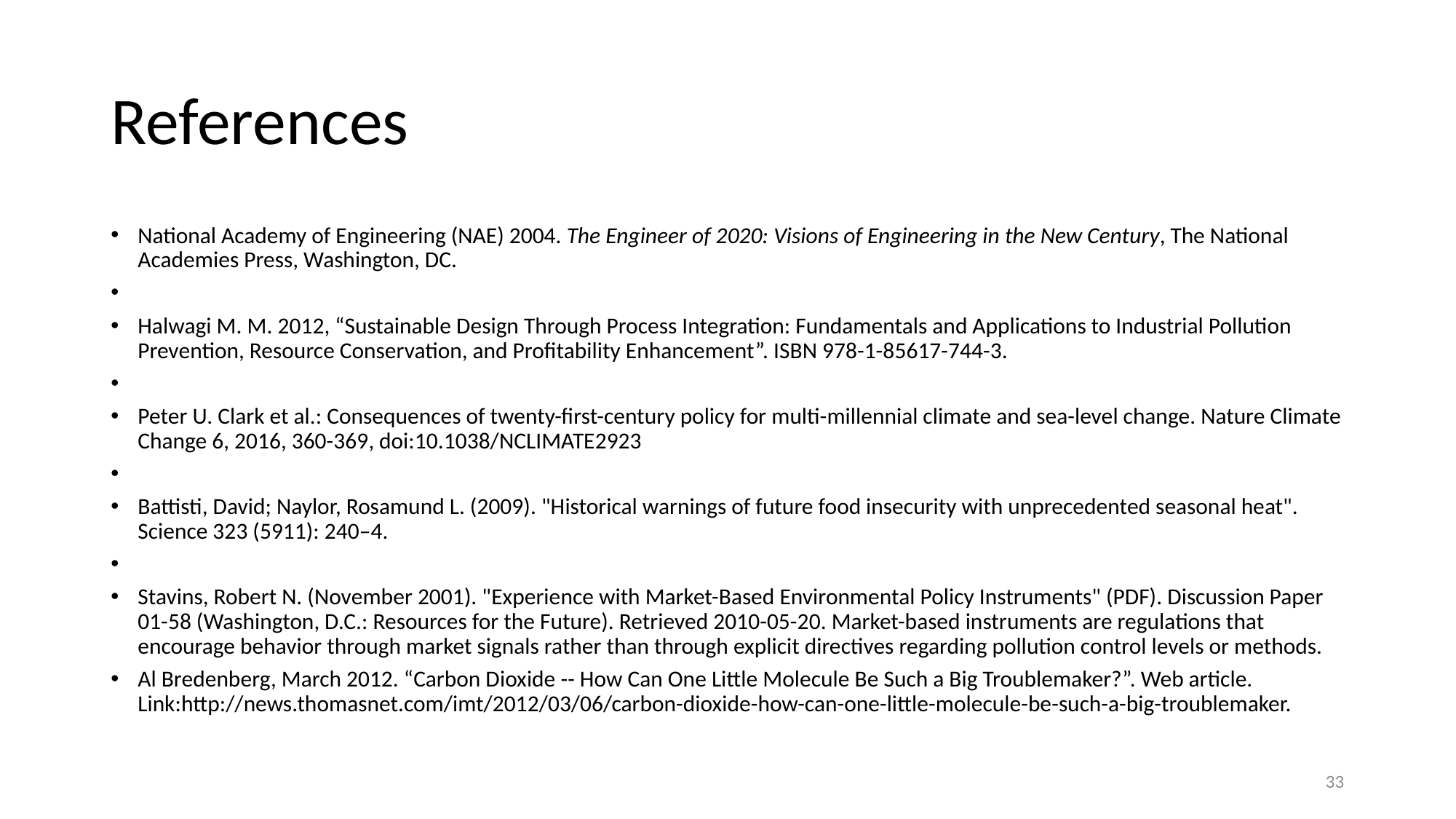

# References
National Academy of Engineering (NAE) 2004. The Engineer of 2020: Visions of Engineering in the New Century, The National Academies Press, Washington, DC.

Halwagi M. M. 2012, “Sustainable Design Through Process Integration: Fundamentals and Applications to Industrial Pollution Prevention, Resource Conservation, and Profitability Enhancement”. ISBN 978-1-85617-744-3.

Peter U. Clark et al.: Consequences of twenty-first-century policy for multi-millennial climate and sea-level change. Nature Climate Change 6, 2016, 360-369, doi:10.1038/NCLIMATE2923

Battisti, David; Naylor, Rosamund L. (2009). "Historical warnings of future food insecurity with unprecedented seasonal heat". Science 323 (5911): 240–4.

Stavins, Robert N. (November 2001). "Experience with Market-Based Environmental Policy Instruments" (PDF). Discussion Paper 01-58 (Washington, D.C.: Resources for the Future). Retrieved 2010-05-20. Market-based instruments are regulations that encourage behavior through market signals rather than through explicit directives regarding pollution control levels or methods.
Al Bredenberg, March 2012. “Carbon Dioxide -- How Can One Little Molecule Be Such a Big Troublemaker?”. Web article. Link:http://news.thomasnet.com/imt/2012/03/06/carbon-dioxide-how-can-one-little-molecule-be-such-a-big-troublemaker.

33